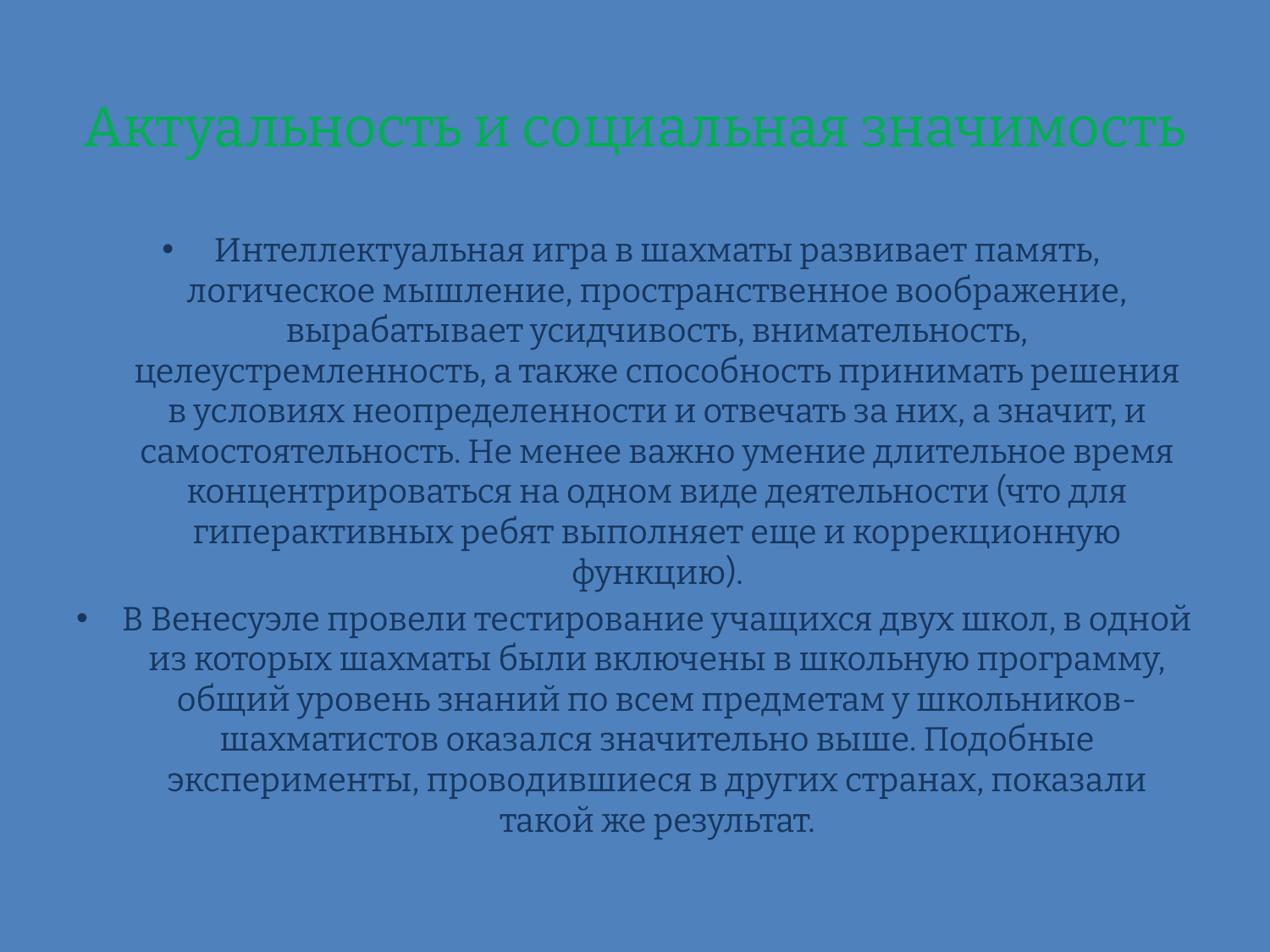

# Актуальность и социальная значимость
Интеллектуальная игра в шахматы развивает память, логическое мышление, пространственное воображение, вырабатывает усидчивость, внимательность, целеустремленность, а также способность принимать решения в условиях неопределенности и отвечать за них, а значит, и самостоятельность. Не менее важно умение длительное время концентрироваться на одном виде деятельности (что для гиперактивных ребят выполняет еще и коррекционную функцию).
В Венесуэле провели тестирование учащихся двух школ, в одной из которых шахматы были включены в школьную программу, общий уровень знаний по всем предметам у школьников-шахматистов оказался значительно выше. Подобные эксперименты, проводившиеся в других странах, показали такой же результат.